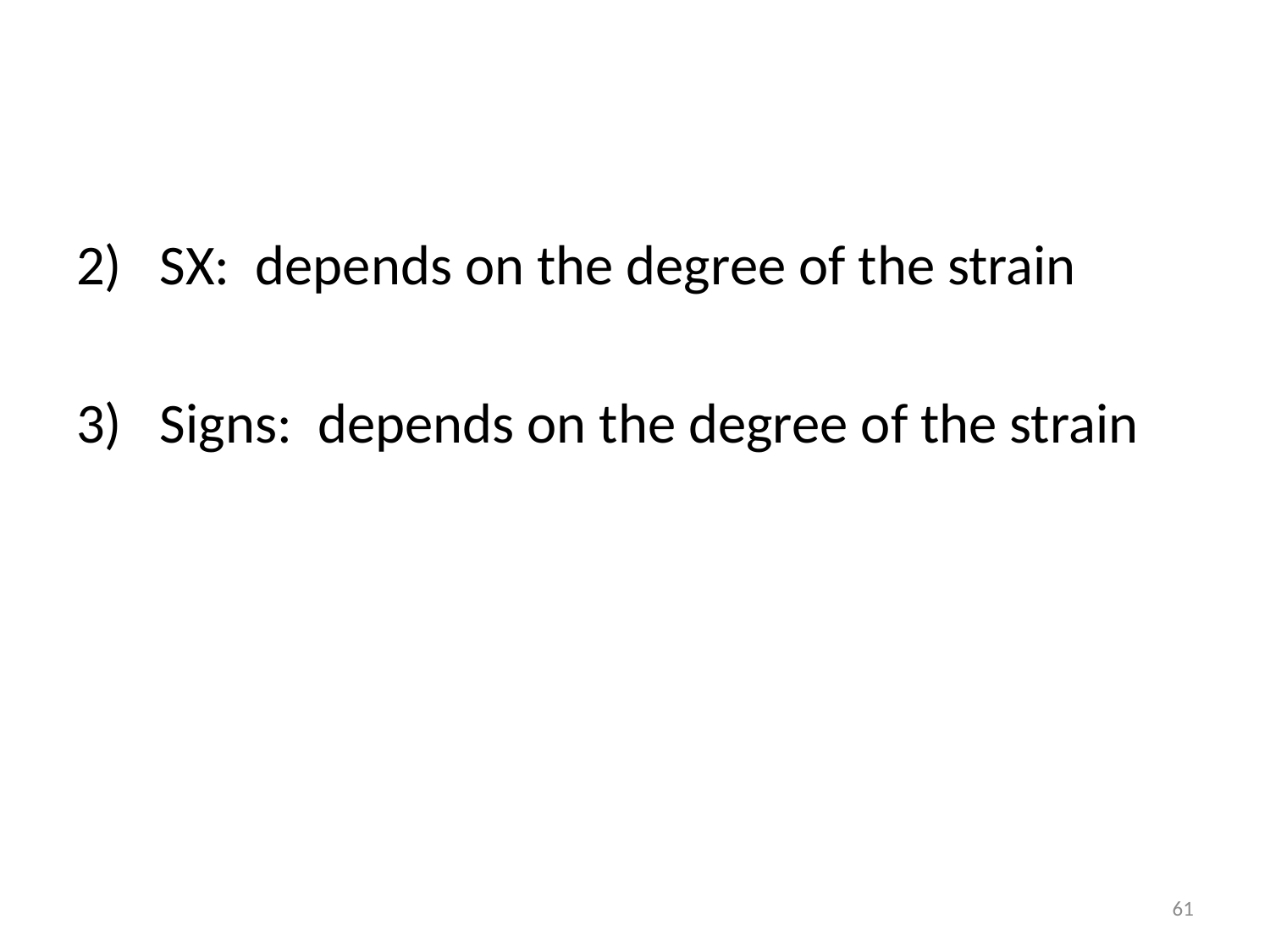

#
2)   SX:  depends on the degree of the strain

3)   Signs:  depends on the degree of the strain
61